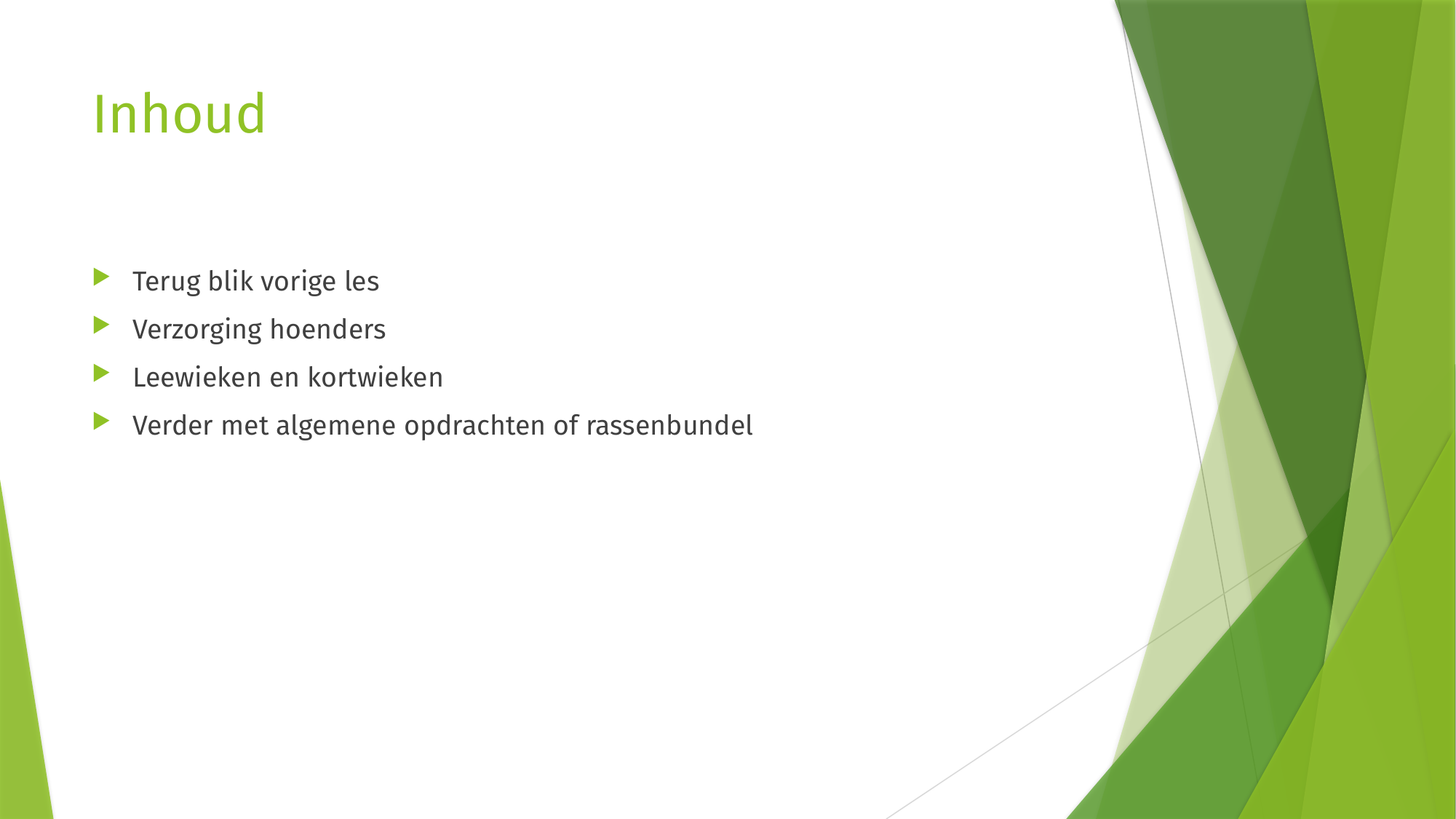

# Inhoud
Terug blik vorige les
Verzorging hoenders
Leewieken en kortwieken
Verder met algemene opdrachten of rassenbundel